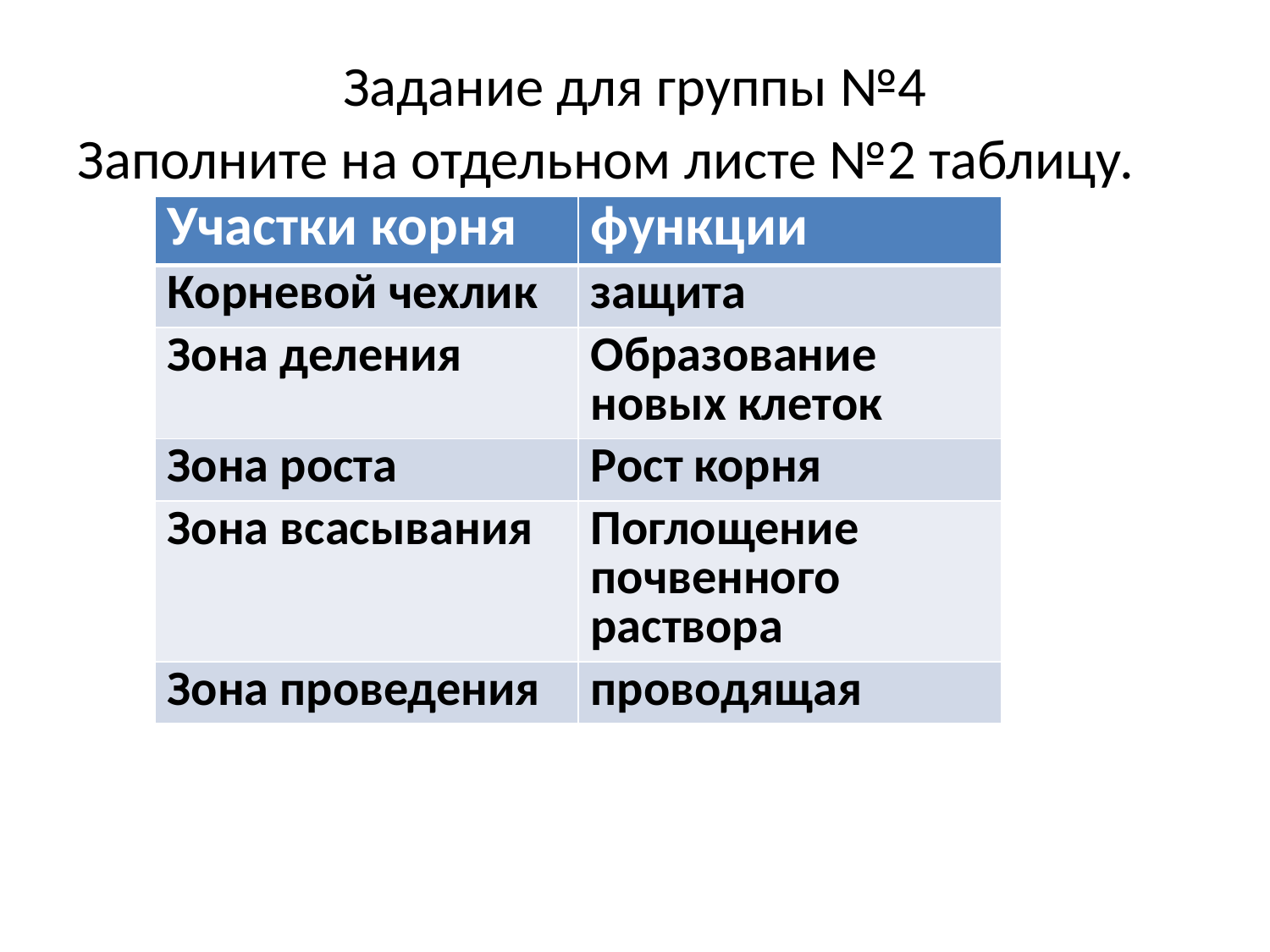

# Задание для группы №4
Заполните на отдельном листе №2 таблицу.

| Участки корня | функции |
| --- | --- |
| Корневой чехлик | защита |
| Зона деления | Образование новых клеток |
| Зона роста | Рост корня |
| Зона всасывания | Поглощение почвенного раствора |
| Зона проведения | проводящая |